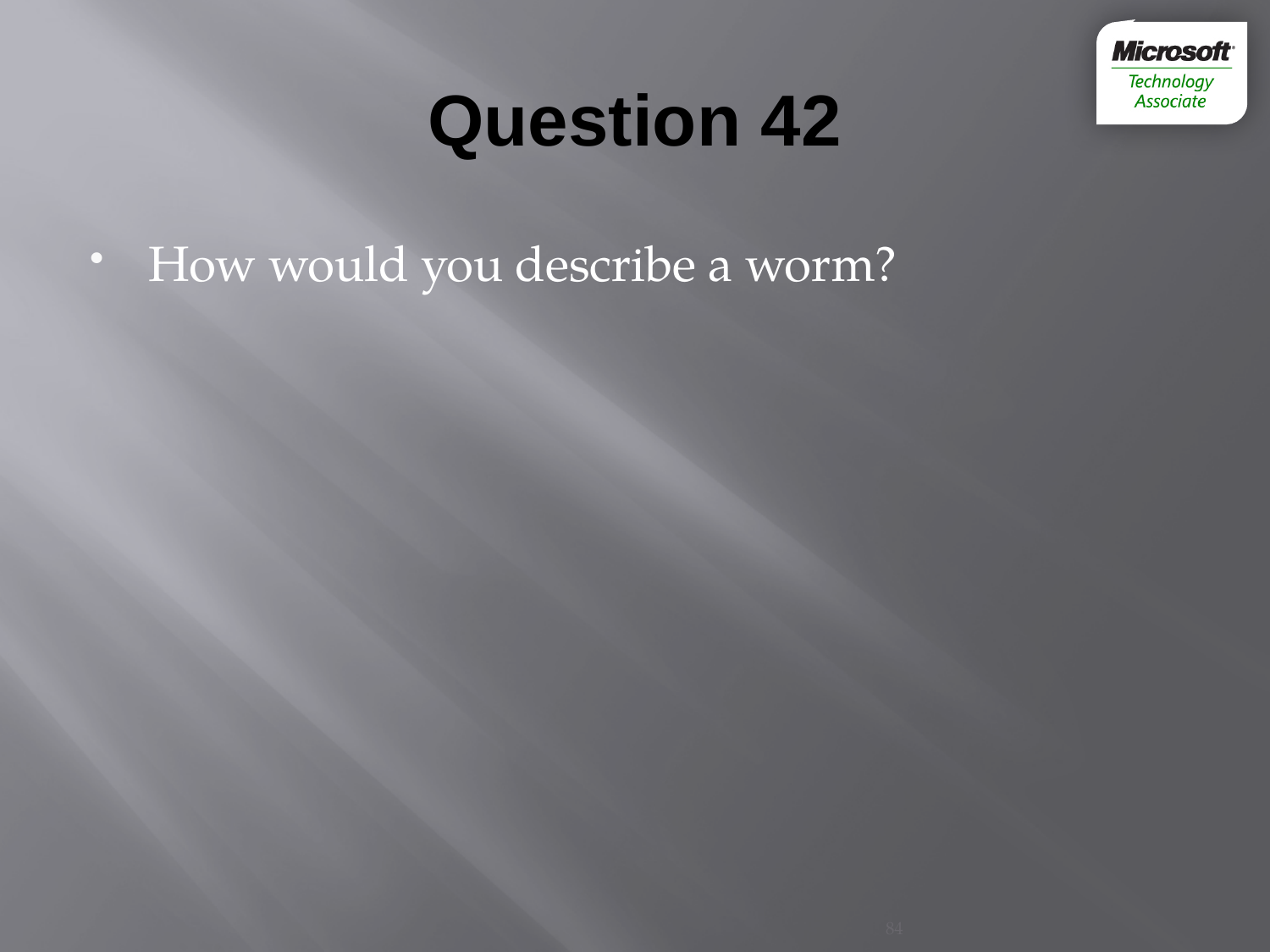

# Question 42
How would you describe a worm?
84